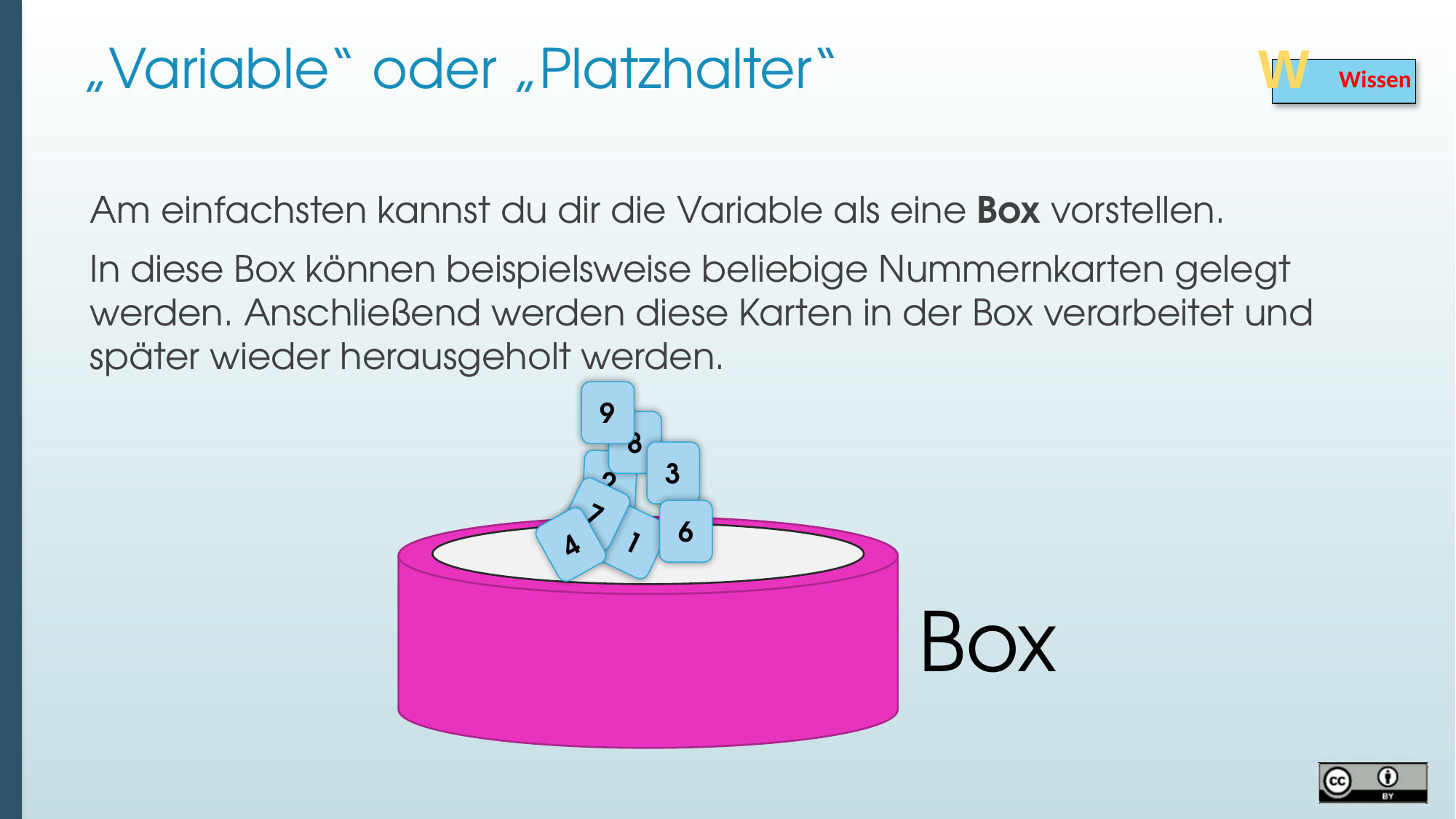

# „Variable“ oder „Platzhalter“
W
Wissen
Am einfachsten kannst du dir die Variable als eine Box vorstellen.
In diese Box können beispielsweise beliebige Nummernkarten gelegt werden. Anschließend werden diese Karten in der Box verarbeitet und später wieder herausgeholt werden.

9
8
3
2
7
6
1
4

Box